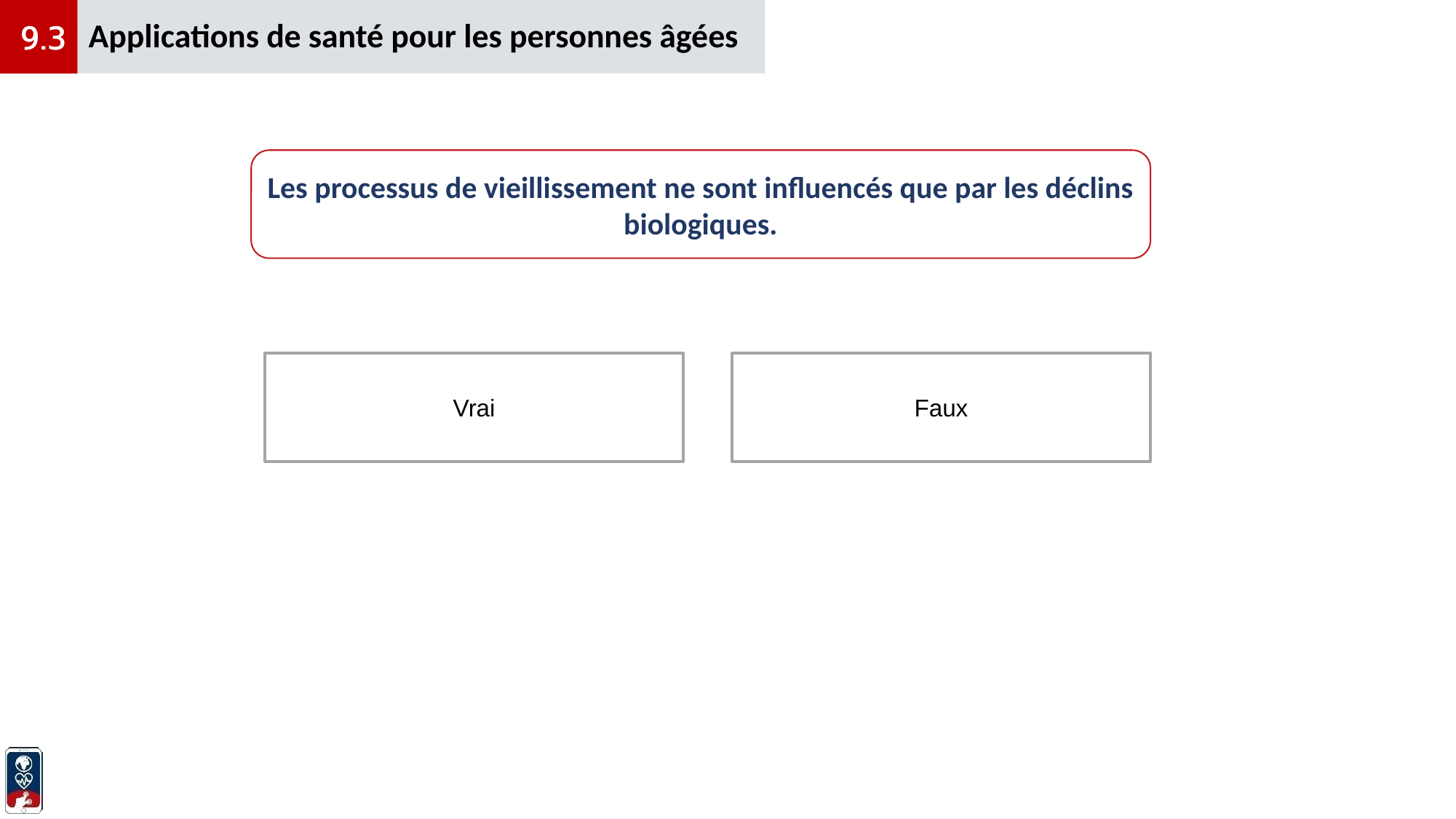

Applications de santé pour les personnes âgées
9.3
Les processus de vieillissement ne sont influencés que par les déclins biologiques.
Vrai
Faux